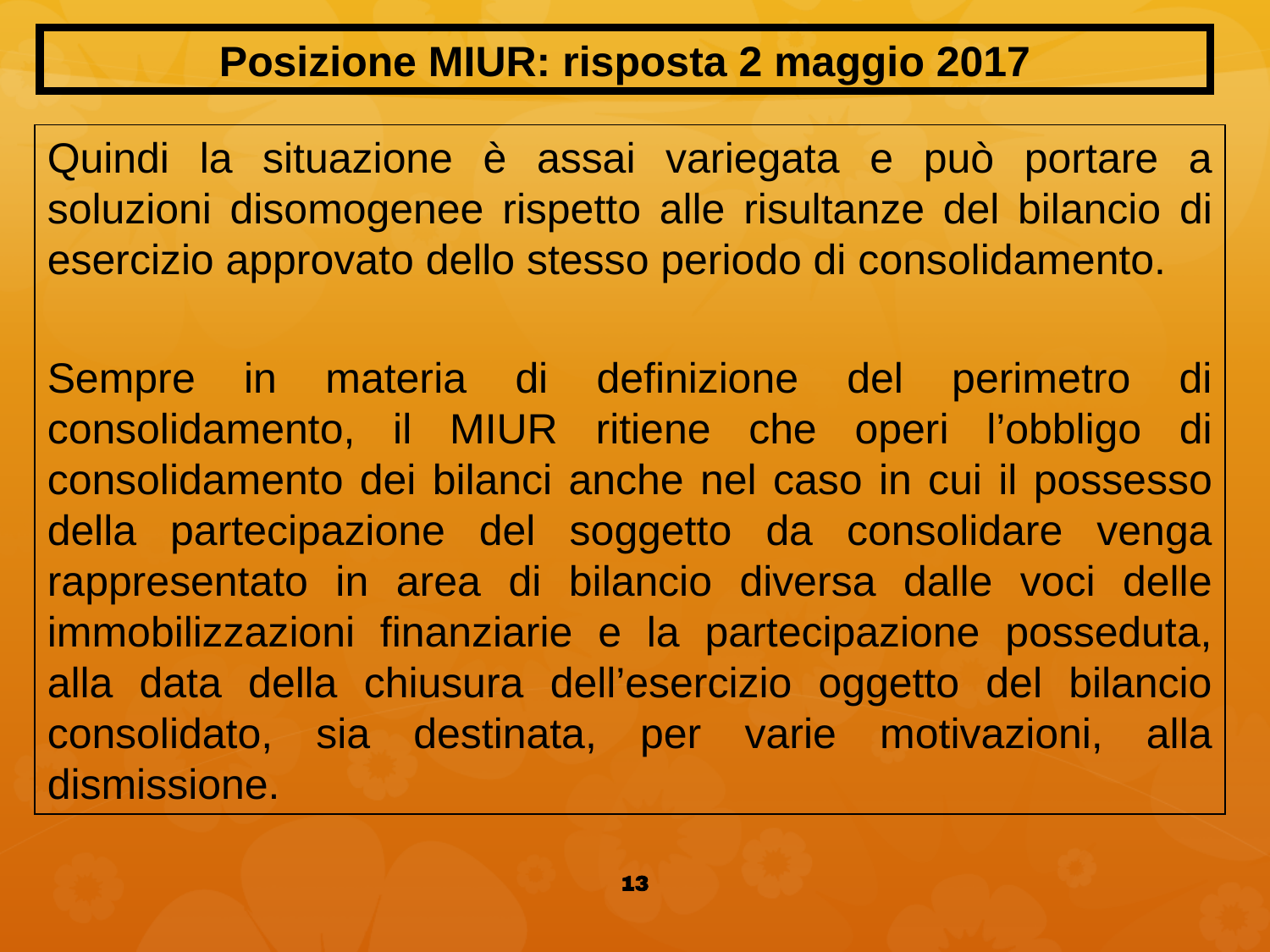

Posizione MIUR: risposta 2 maggio 2017
Quindi la situazione è assai variegata e può portare a soluzioni disomogenee rispetto alle risultanze del bilancio di esercizio approvato dello stesso periodo di consolidamento.

Sempre in materia di definizione del perimetro di consolidamento, il MIUR ritiene che operi l’obbligo di consolidamento dei bilanci anche nel caso in cui il possesso della partecipazione del soggetto da consolidare venga rappresentato in area di bilancio diversa dalle voci delle immobilizzazioni finanziarie e la partecipazione posseduta, alla data della chiusura dell’esercizio oggetto del bilancio consolidato, sia destinata, per varie motivazioni, alla dismissione.

13